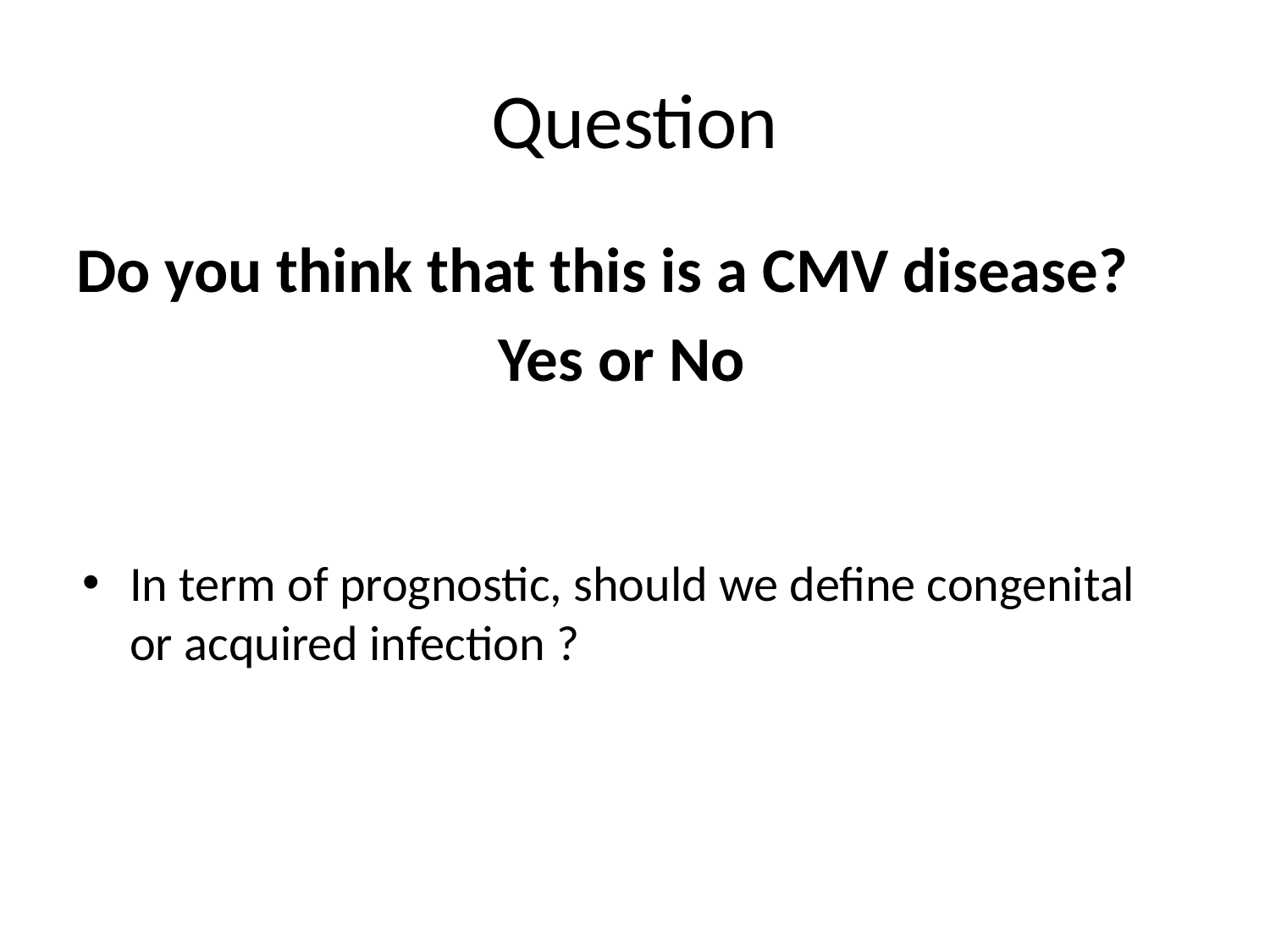

# Question
Do you think that this is a CMV disease?
Yes or No
In term of prognostic, should we define congenital or acquired infection ?